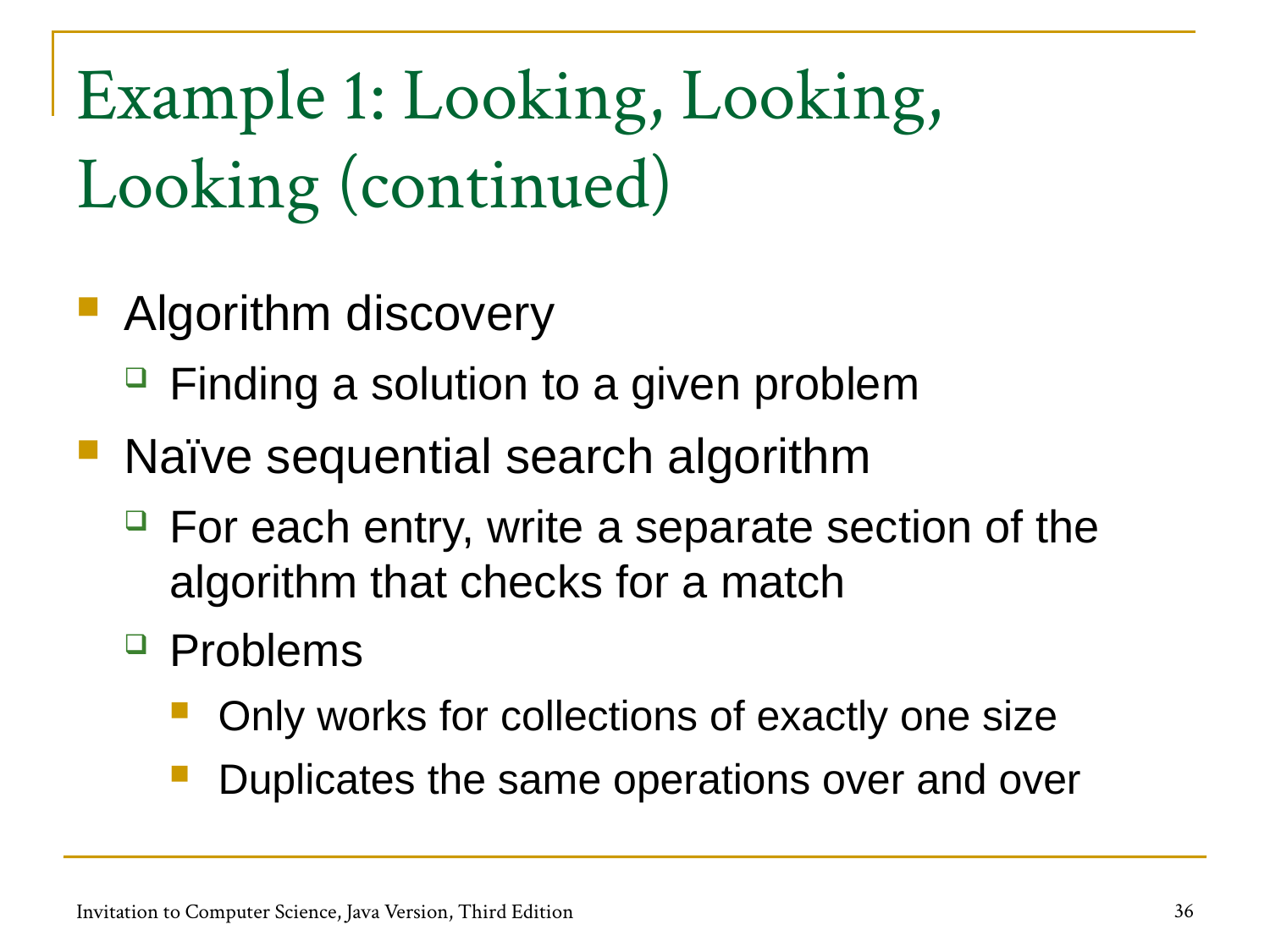

# Example 1: Looking, Looking, Looking (continued)
Algorithm discovery
Finding a solution to a given problem
Naïve sequential search algorithm
For each entry, write a separate section of the algorithm that checks for a match
Problems
Only works for collections of exactly one size
Duplicates the same operations over and over
36
Invitation to Computer Science, Java Version, Third Edition